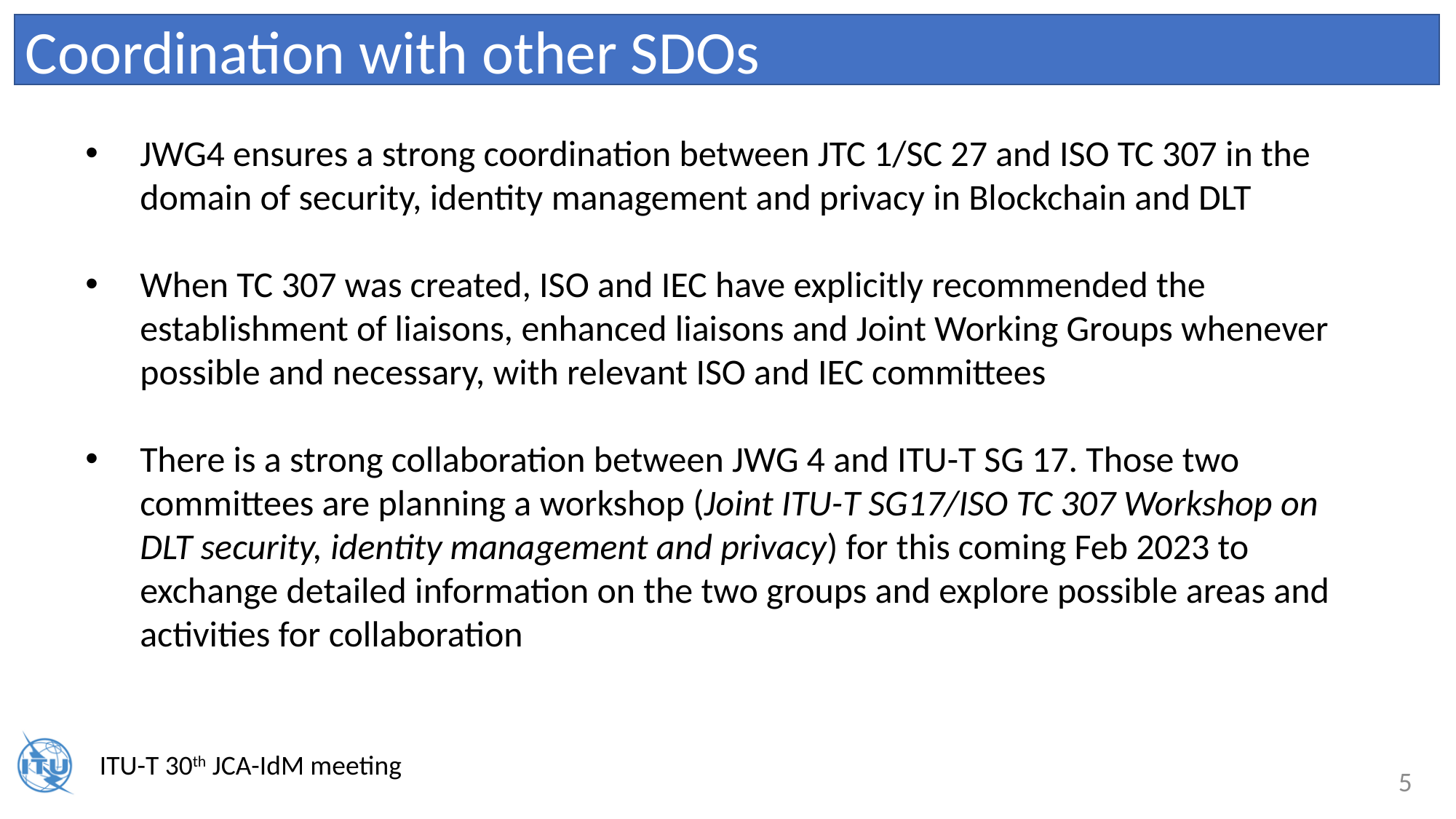

Coordination with other SDOs
JWG4 ensures a strong coordination between JTC 1/SC 27 and ISO TC 307 in the domain of security, identity management and privacy in Blockchain and DLT

When TC 307 was created, ISO and IEC have explicitly recommended the establishment of liaisons, enhanced liaisons and Joint Working Groups whenever possible and necessary, with relevant ISO and IEC committees

There is a strong collaboration between JWG 4 and ITU-T SG 17. Those two committees are planning a workshop (Joint ITU-T SG17/ISO TC 307 Workshop on DLT security, identity management and privacy) for this coming Feb 2023 to exchange detailed information on the two groups and explore possible areas and activities for collaboration

5